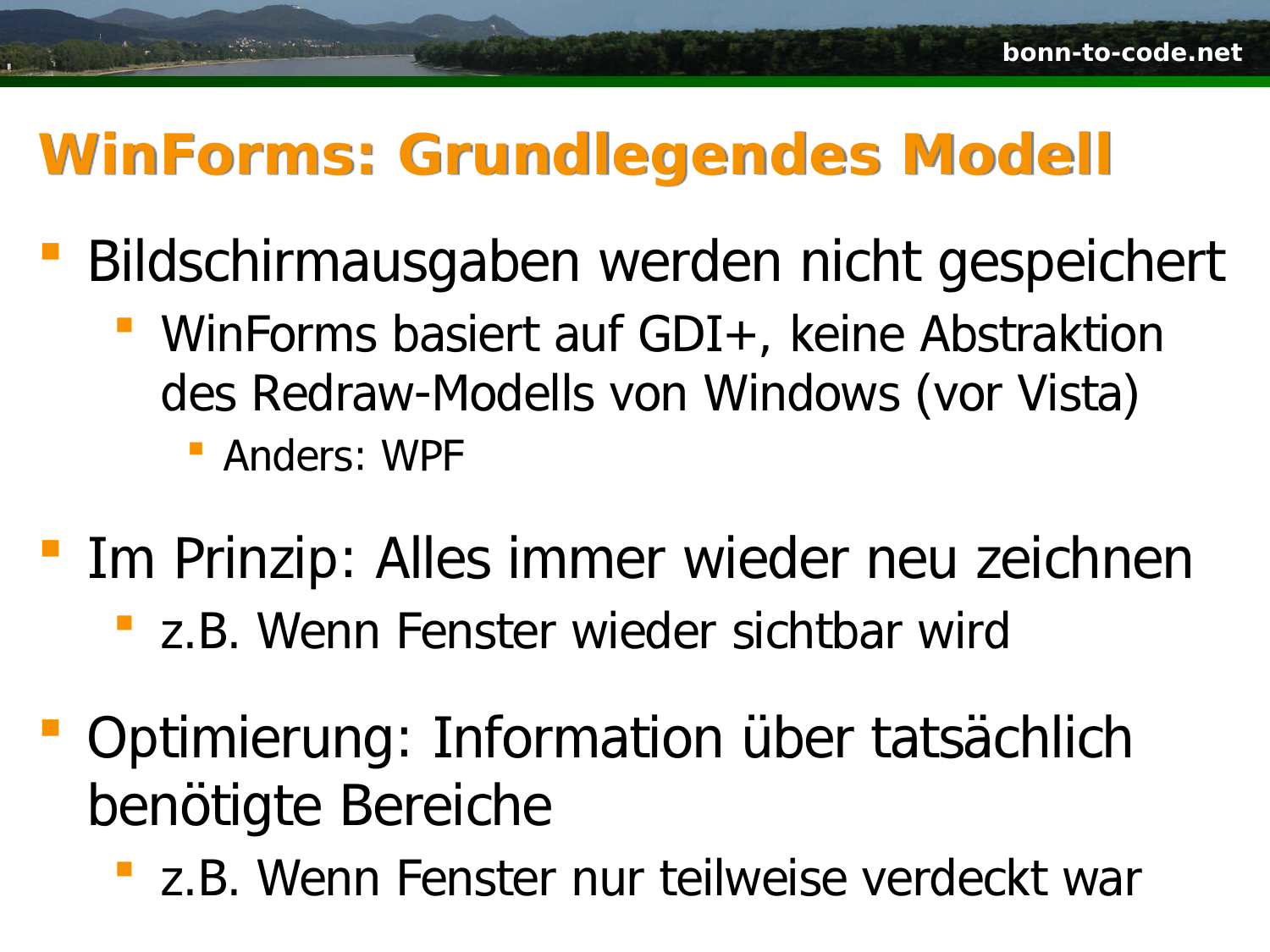

# WinForms: Grundlegendes Modell
Bildschirmausgaben werden nicht gespeichert
WinForms basiert auf GDI+, keine Abstraktion des Redraw-Modells von Windows (vor Vista)
Anders: WPF
Im Prinzip: Alles immer wieder neu zeichnen
z.B. Wenn Fenster wieder sichtbar wird
Optimierung: Information über tatsächlich benötigte Bereiche
z.B. Wenn Fenster nur teilweise verdeckt war